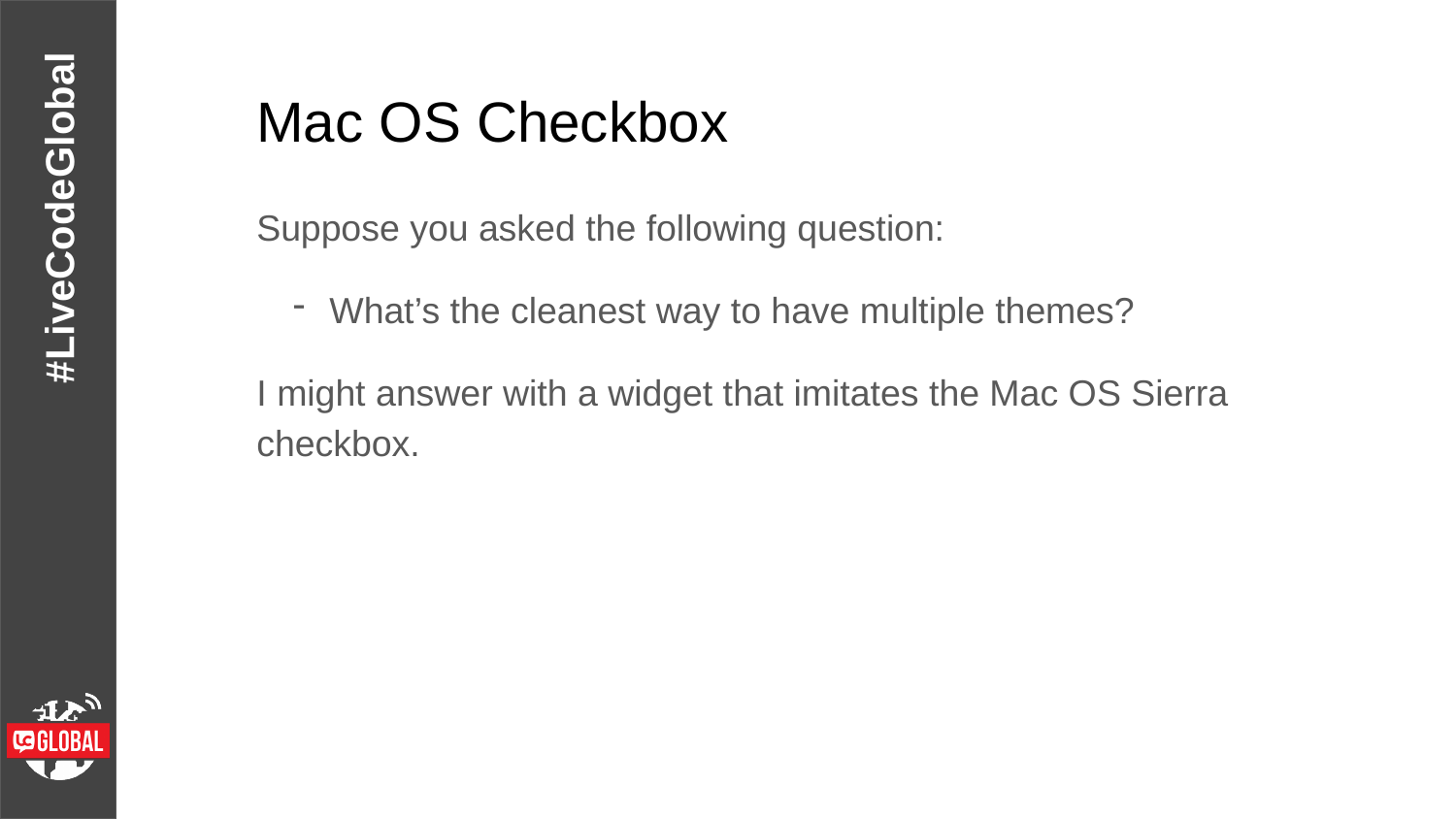

# Mac OS Checkbox
Suppose you asked the following question:
What’s the cleanest way to have multiple themes?
I might answer with a widget that imitates the Mac OS Sierra checkbox.